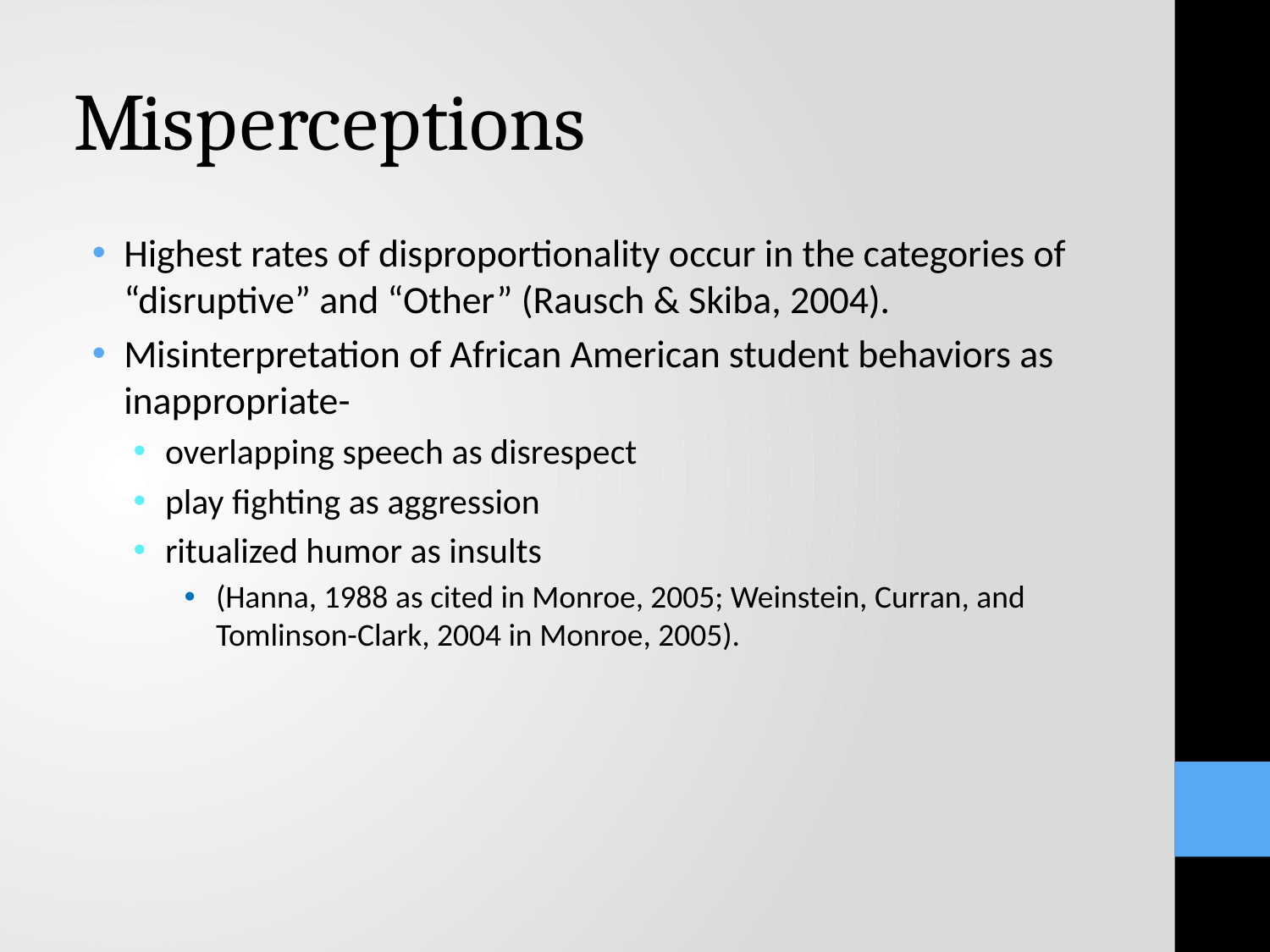

# Misperceptions
Highest rates of disproportionality occur in the categories of “disruptive” and “Other” (Rausch & Skiba, 2004).
Misinterpretation of African American student behaviors as inappropriate-
overlapping speech as disrespect
play fighting as aggression
ritualized humor as insults
(Hanna, 1988 as cited in Monroe, 2005; Weinstein, Curran, and Tomlinson-Clark, 2004 in Monroe, 2005).